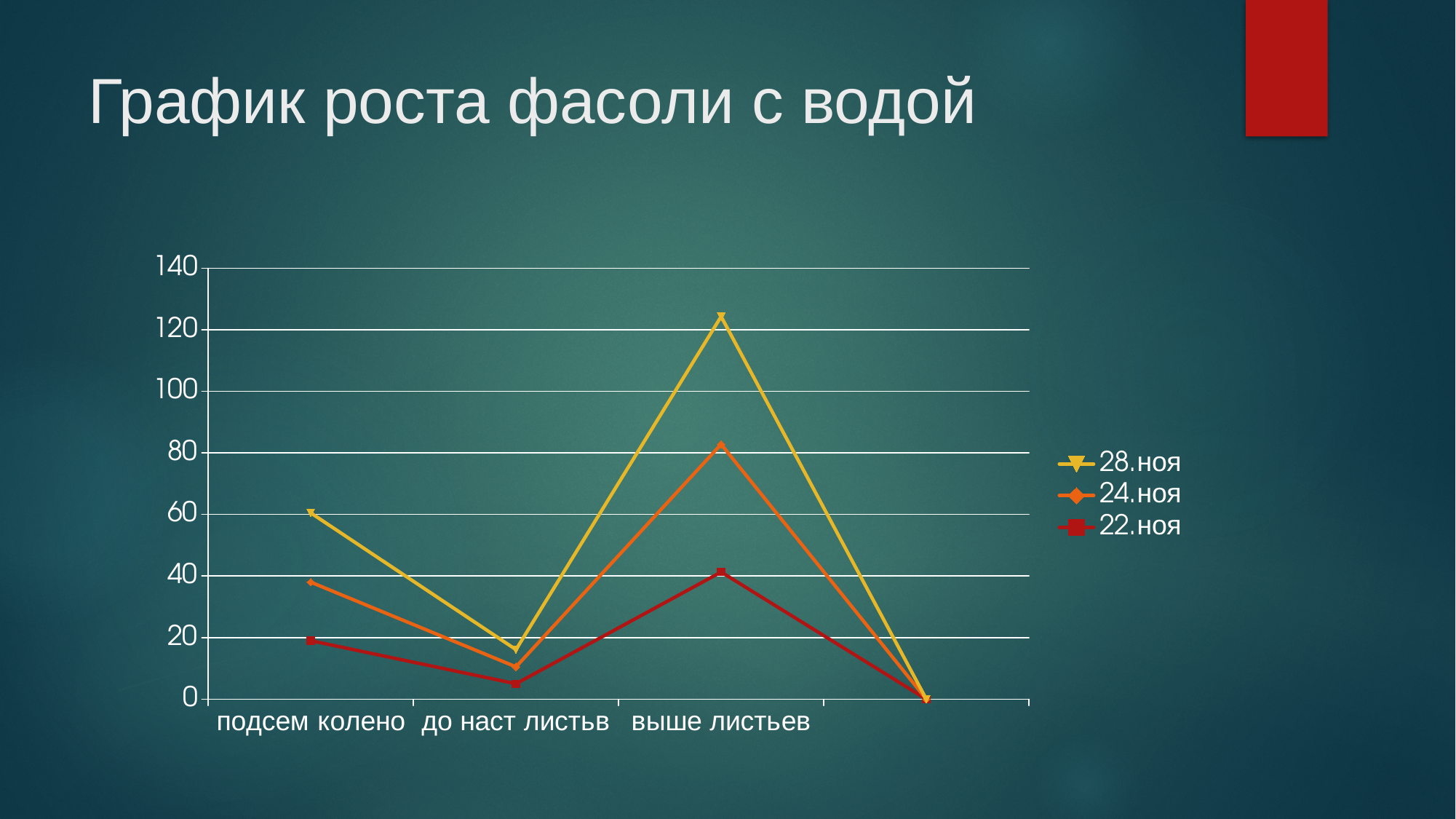

# График роста фасоли с водой

### Chart

| Category | 22.ноя | 24.ноя | 28.ноя |
|---|---|---|---|
| подсем колено | 19.0 | 19.0 | 22.5 |
| до наст листьв | 5.0 | 5.5 | 5.6 |
| выше листьев | 41.3 | 41.5 | 41.5 |